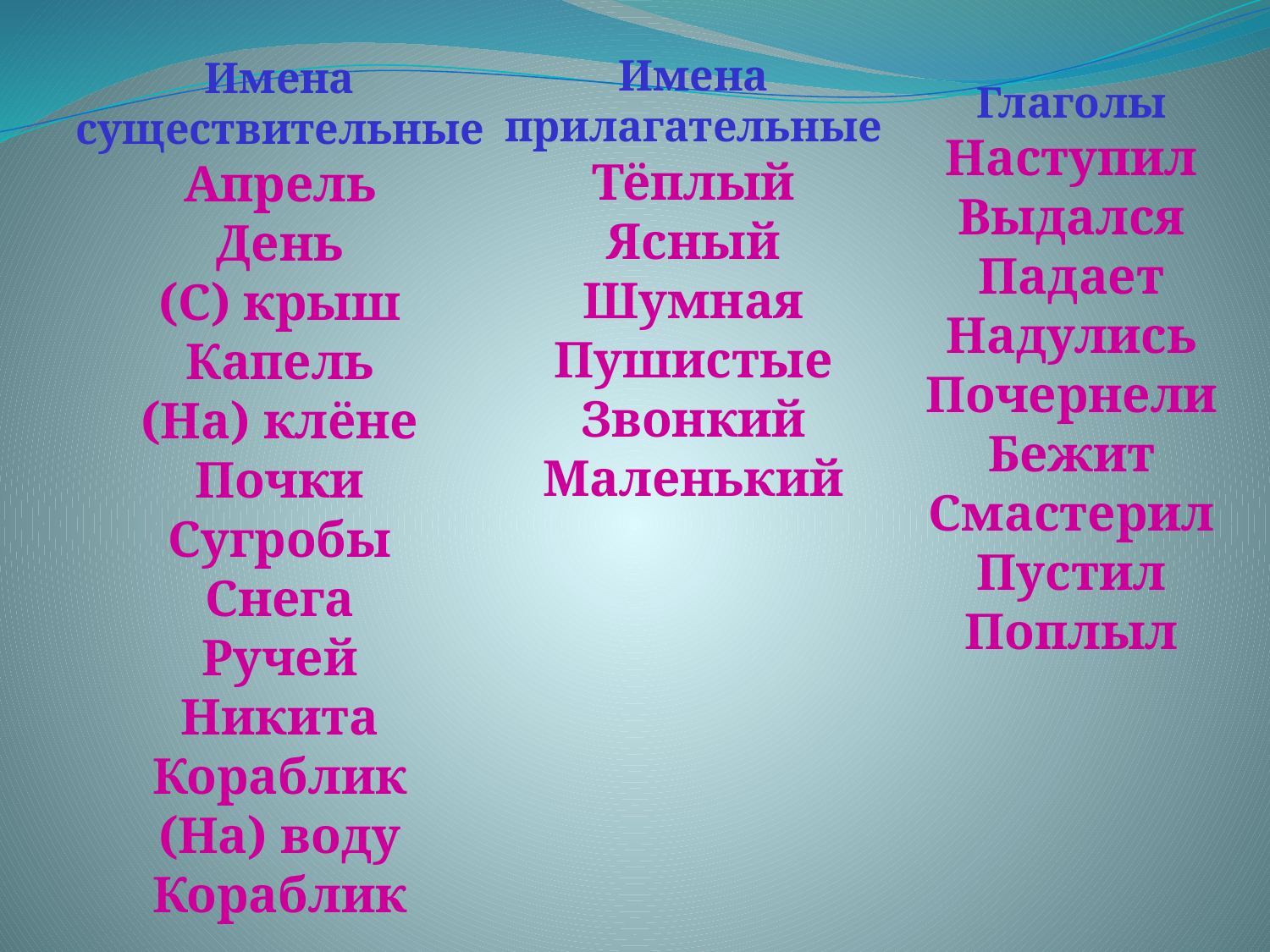

Имена
существительные
Апрель
День
(С) крыш
Капель
(На) клёне
Почки
Сугробы
Снега
Ручей
Никита
Кораблик
(На) воду
Кораблик

Имена
прилагательные
Тёплый
Ясный
Шумная
Пушистые
Звонкий
Маленький

Глаголы
Наступил
Выдался
Падает
Надулись
Почернели
Бежит
Смастерил
Пустил
Поплыл